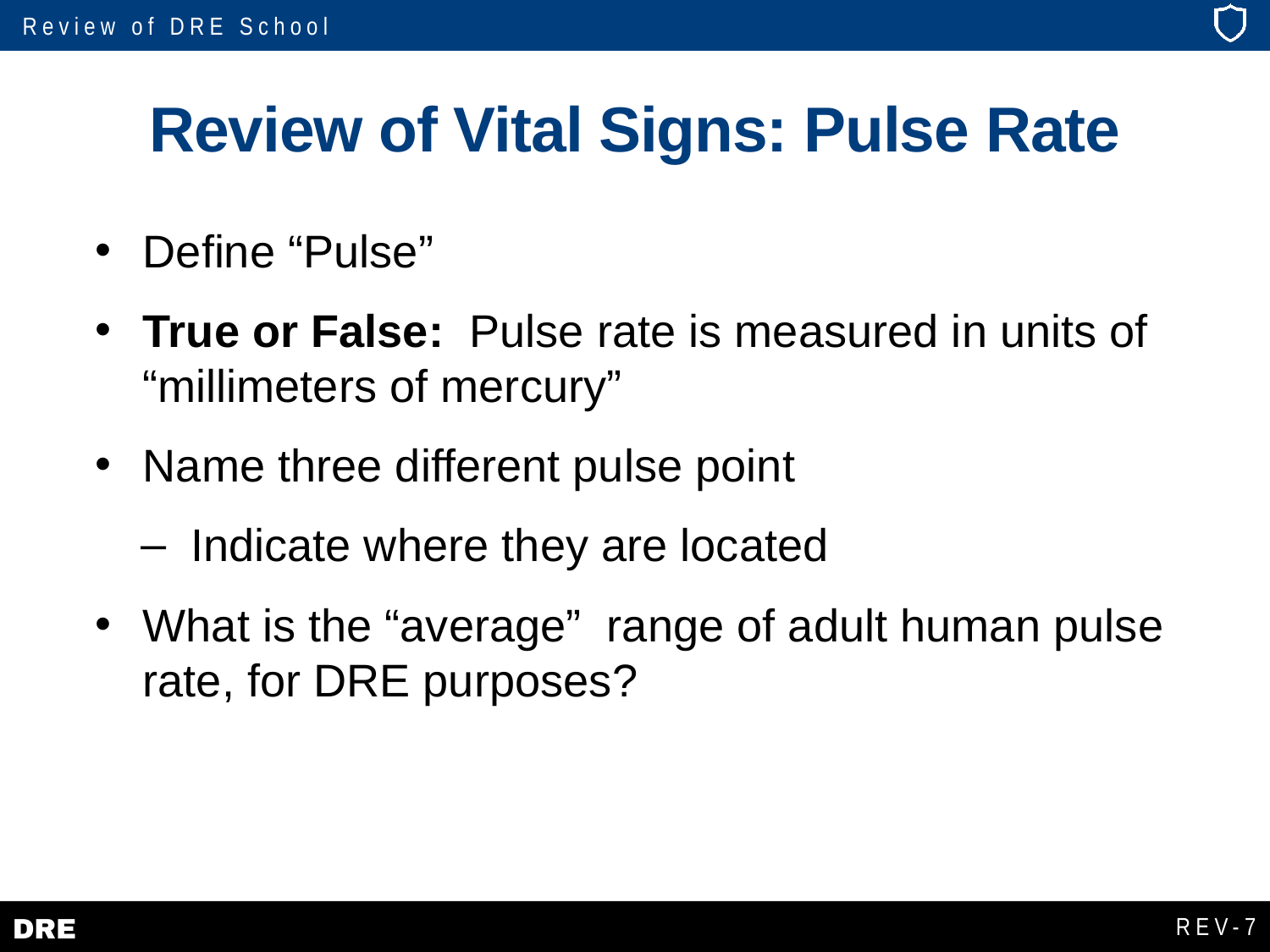

# Review of Vital Signs: Pulse Rate
Define “Pulse”
True or False:  Pulse rate is measured in units of “millimeters of mercury”
Name three different pulse point
Indicate where they are located
What is the “average”  range of adult human pulse rate, for DRE purposes?
REV-7